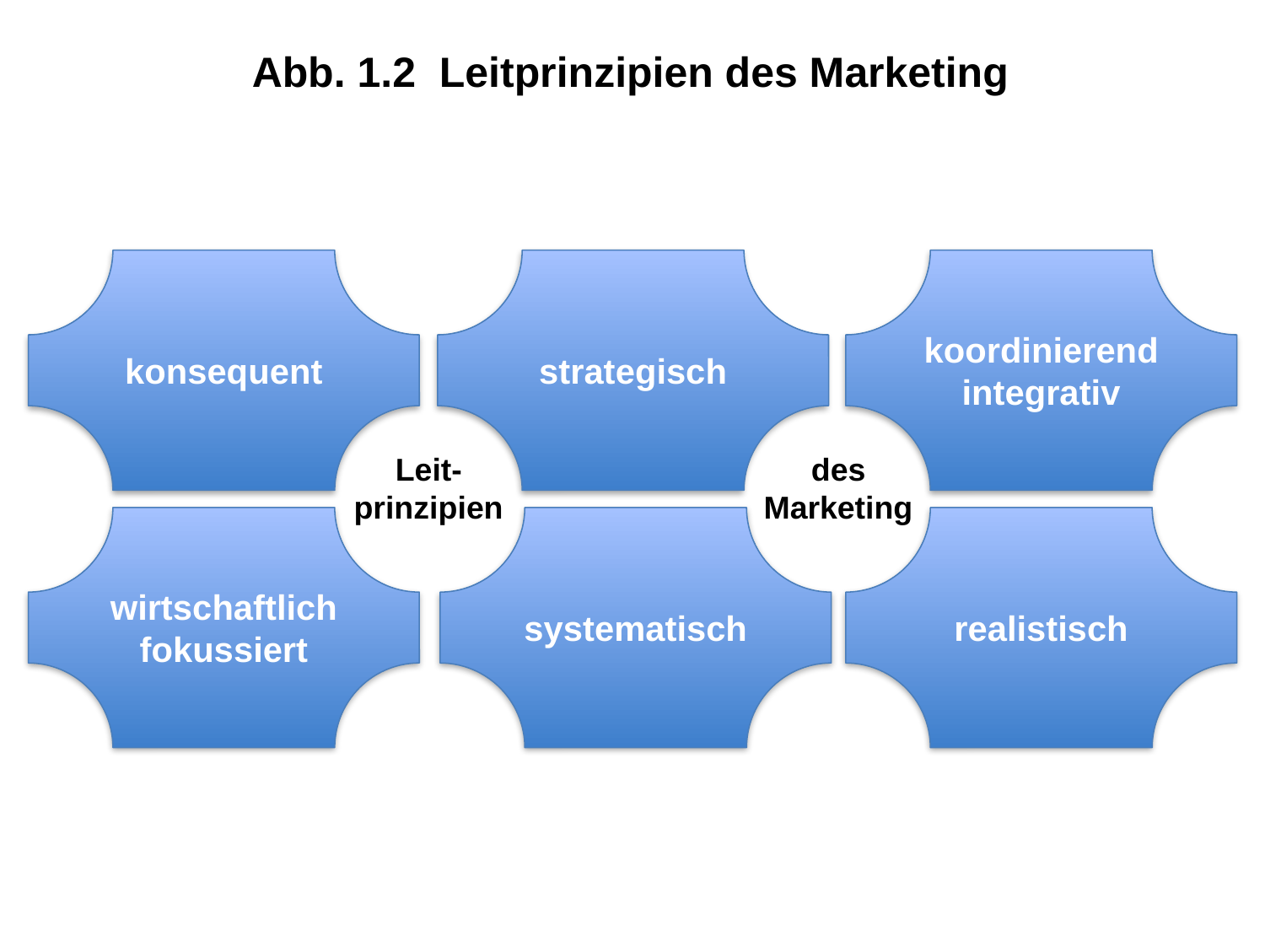

Abb. 1.2  Leitprinzipien des Marketing
konsequent
strategisch
koordinierend
integrativ
Leit-
prinzipien
des
Marketing
wirtschaftlich
fokussiert
systematisch
realistisch